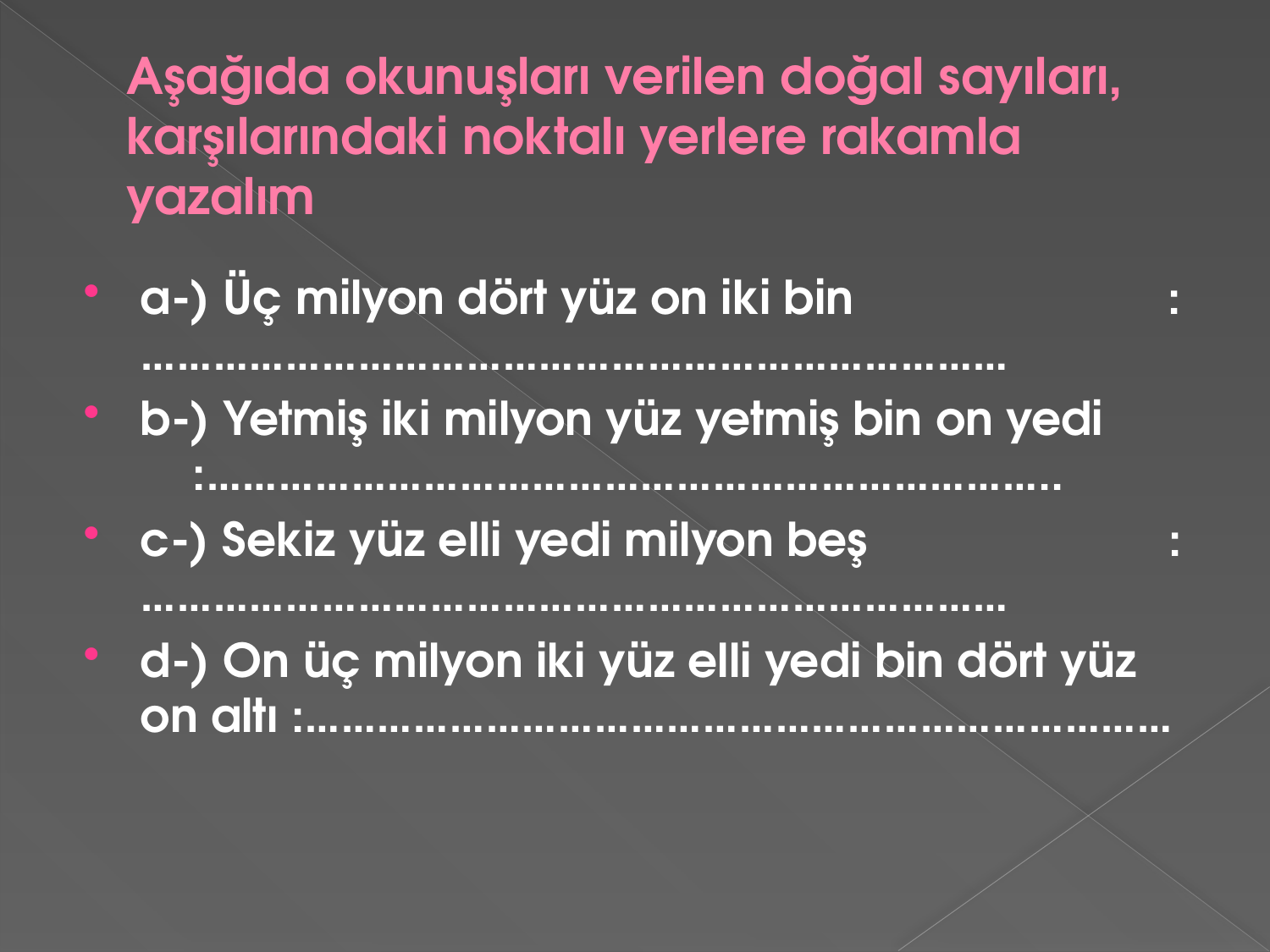

# Aşağıda okunuşları verilen doğal sayıları, karşılarındaki noktalı yerlere rakamla yazalım
a-) Üç milyon dört yüz on iki bin                        :………………………………………………………………
b-) Yetmiş iki milyon yüz yetmiş bin on yedi           :……………………………………………………………..
c-) Sekiz yüz elli yedi milyon beş                       :………………………………………………………………
d-) On üç milyon iki yüz elli yedi bin dört yüz on altı :………………………………………………………………